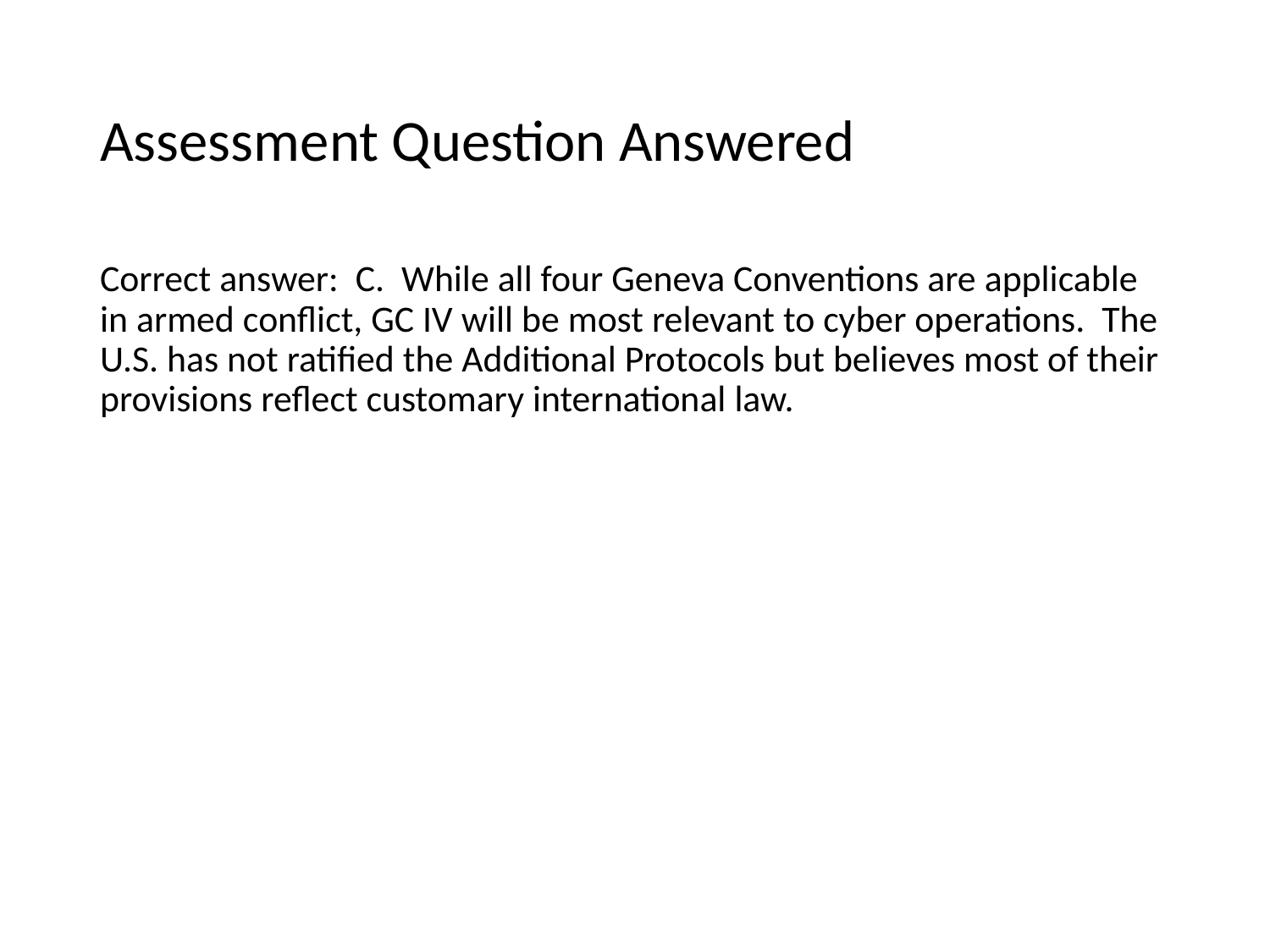

# Assessment Question Answered
Correct answer:  C.  While all four Geneva Conventions are applicable in armed conflict, GC IV will be most relevant to cyber operations.  The U.S. has not ratified the Additional Protocols but believes most of their provisions reflect customary international law.